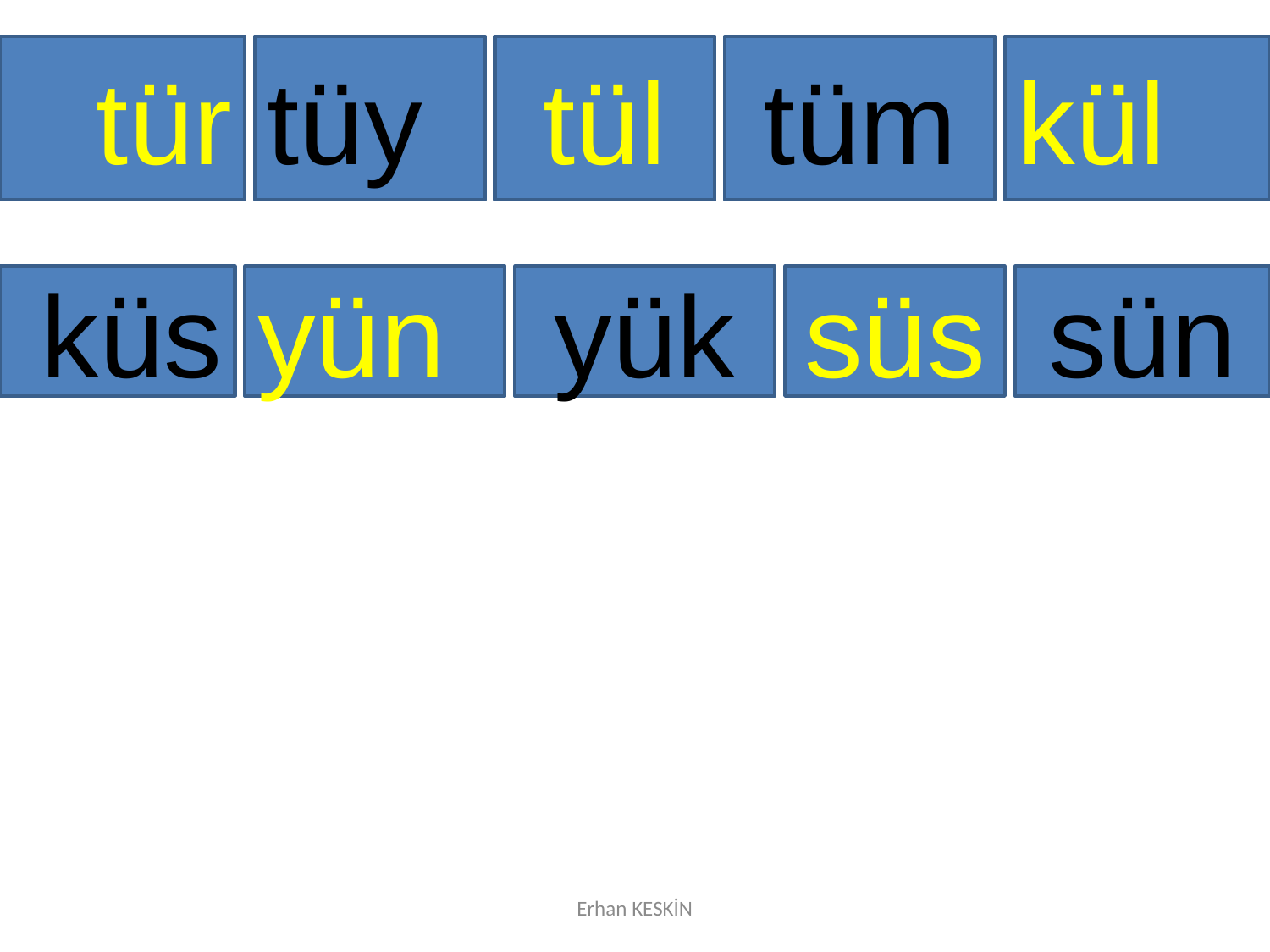

tür
tüy
tül
tüm
kül
küs
yün
yük
süs
sün
Erhan KESKİN